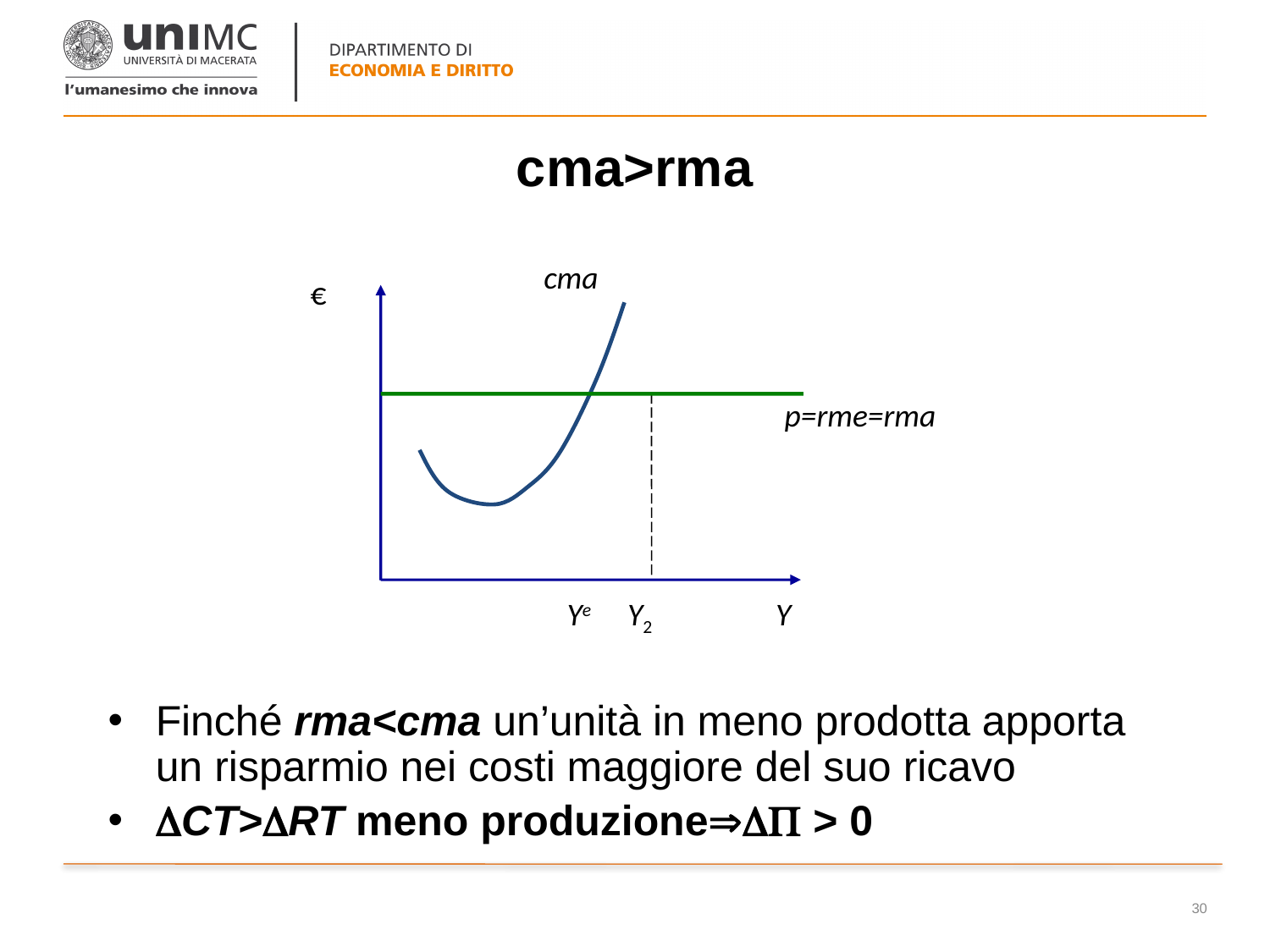

# cma>rma
cma
€

p=rme=rma

Ye
Y2
Y

Finché rma<cma un’unità in meno prodotta apporta un risparmio nei costi maggiore del suo ricavo
ΔCT>ΔRT meno produzione⇒ΔΠ > 0
30